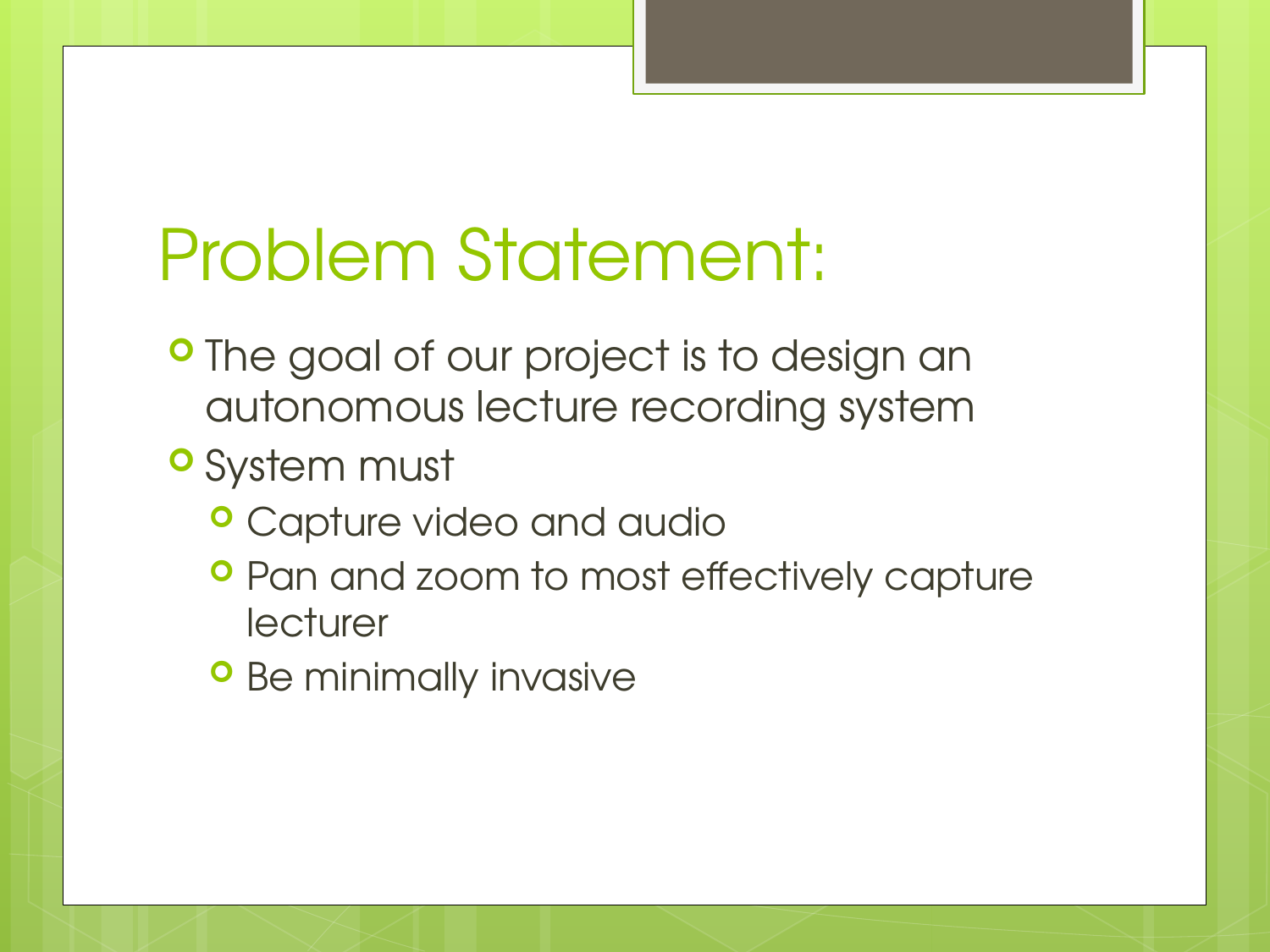

# Problem Statement:
The goal of our project is to design an autonomous lecture recording system
System must
Capture video and audio
Pan and zoom to most effectively capture lecturer
Be minimally invasive